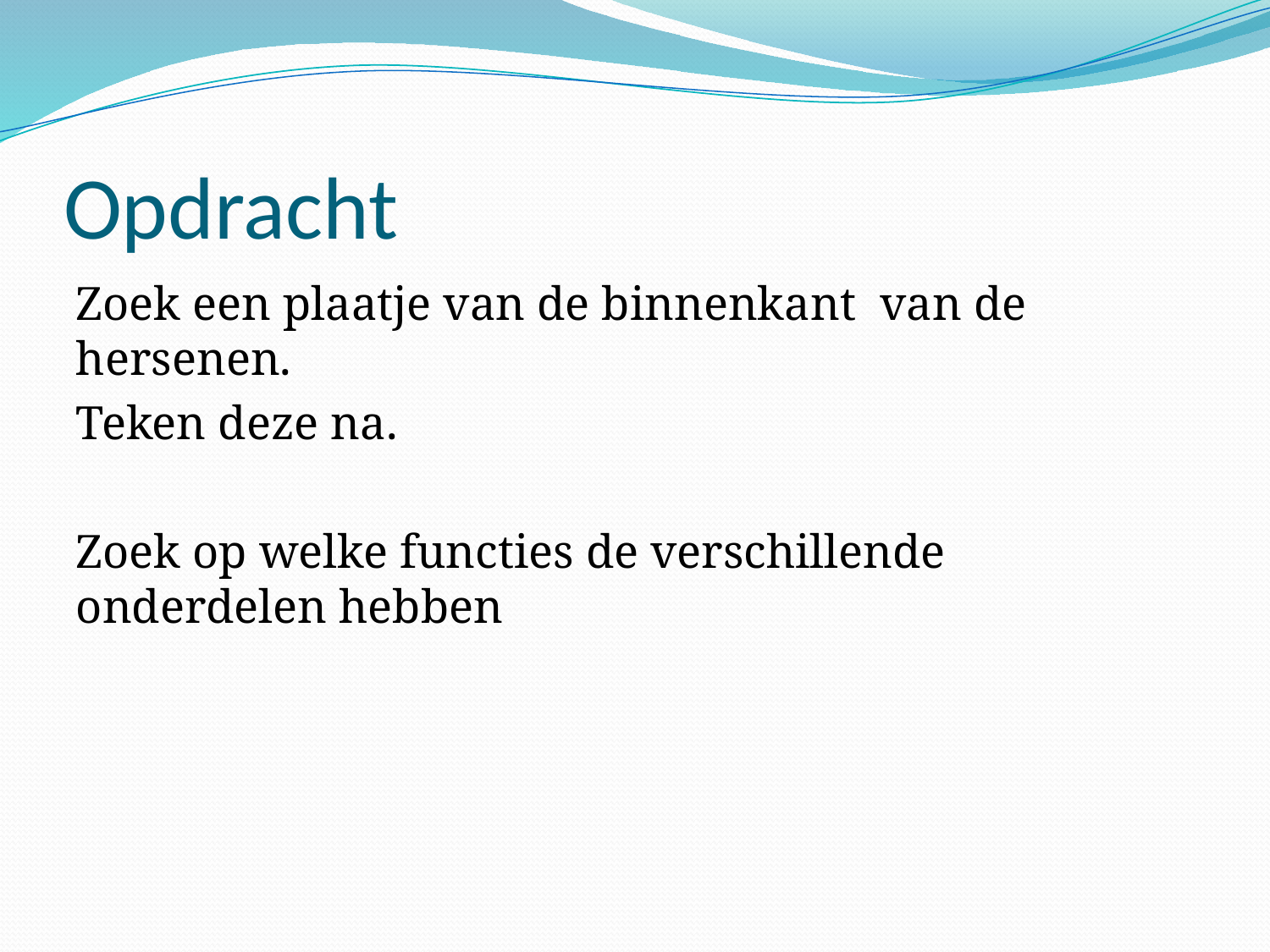

# Opdracht
Zoek een plaatje van de binnenkant  van de hersenen.
Teken deze na.

Zoek op welke functies de verschillende onderdelen hebben